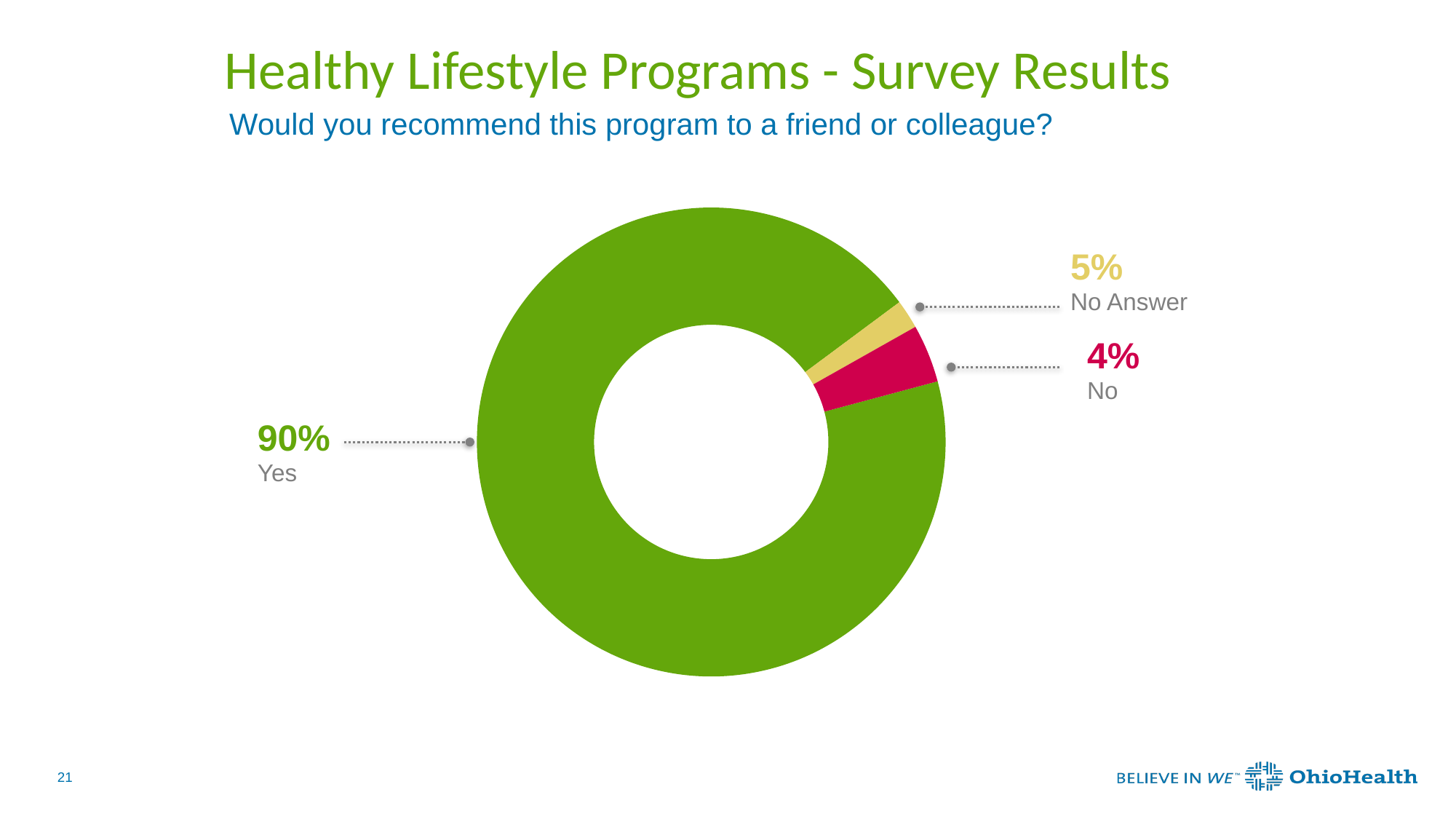

Healthy Lifestyle Programs - Survey Results

Would you recommend this program to a friend or colleague?

### Chart

| Category | Learn New |
|---|---|
| Yes | 94.0 |
| No Answer | 2.0 |
| No Answer | 4.0 |
5%
No Answer
4%
No
90%
Yes
21